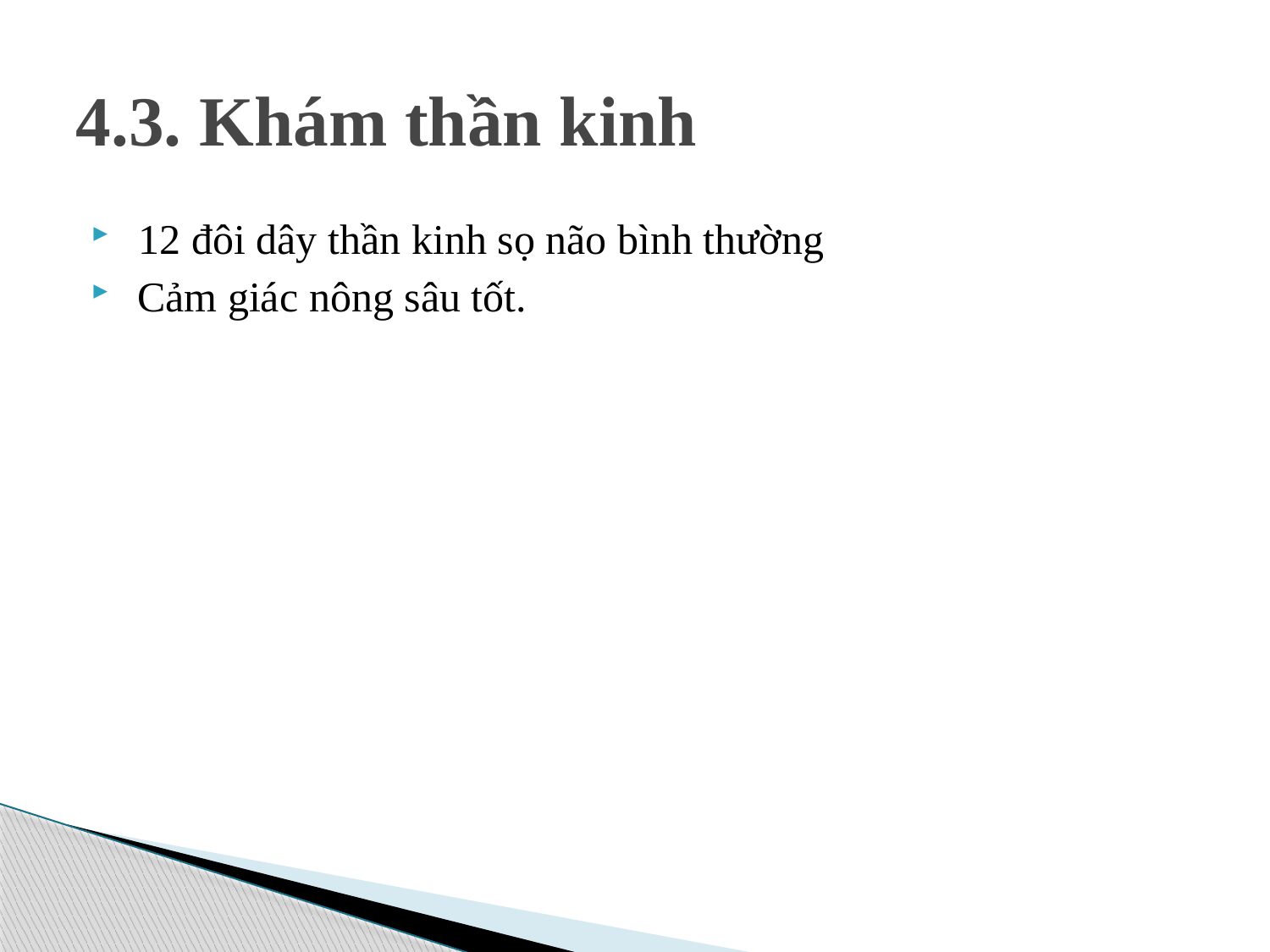

# 4.3. Khám thần kinh
 12 đôi dây thần kinh sọ não bình thường
 Cảm giác nông sâu tốt.